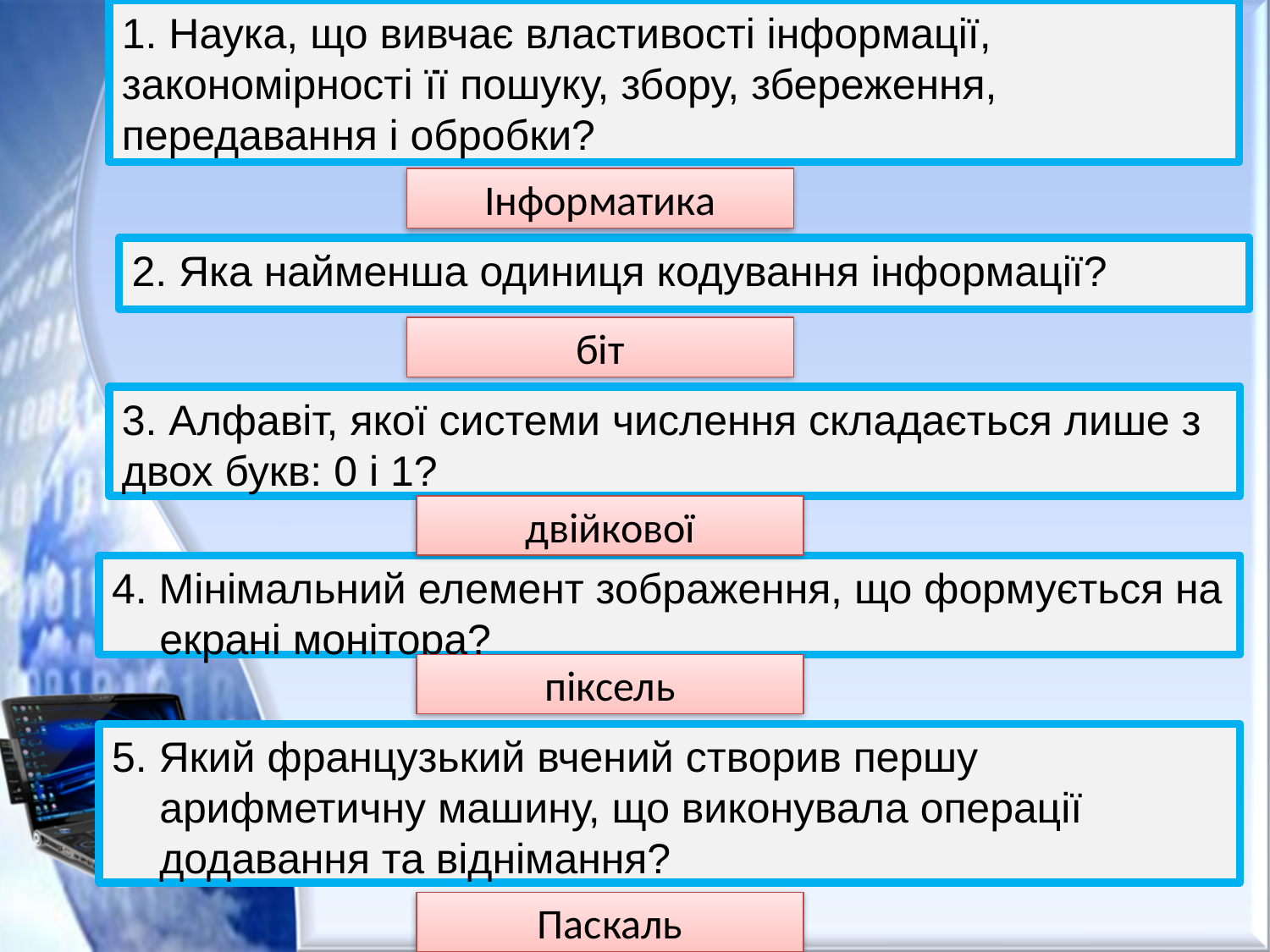

1. Наука, що вивчає властивості інформації, закономірності її пошуку, збору, збереження, передавання і обробки?
Інформатика
2. Яка найменша одиниця кодування інформації?
біт
3. Алфавіт, якої системи числення складається лише з двох букв: 0 і 1?

двійкової
4. Мінімальний елемент зображення, що формується на екрані монітора?
піксель
5. Який французький вчений створив першу арифметичну машину, що виконувала операції додавання та віднімання?

Паскаль